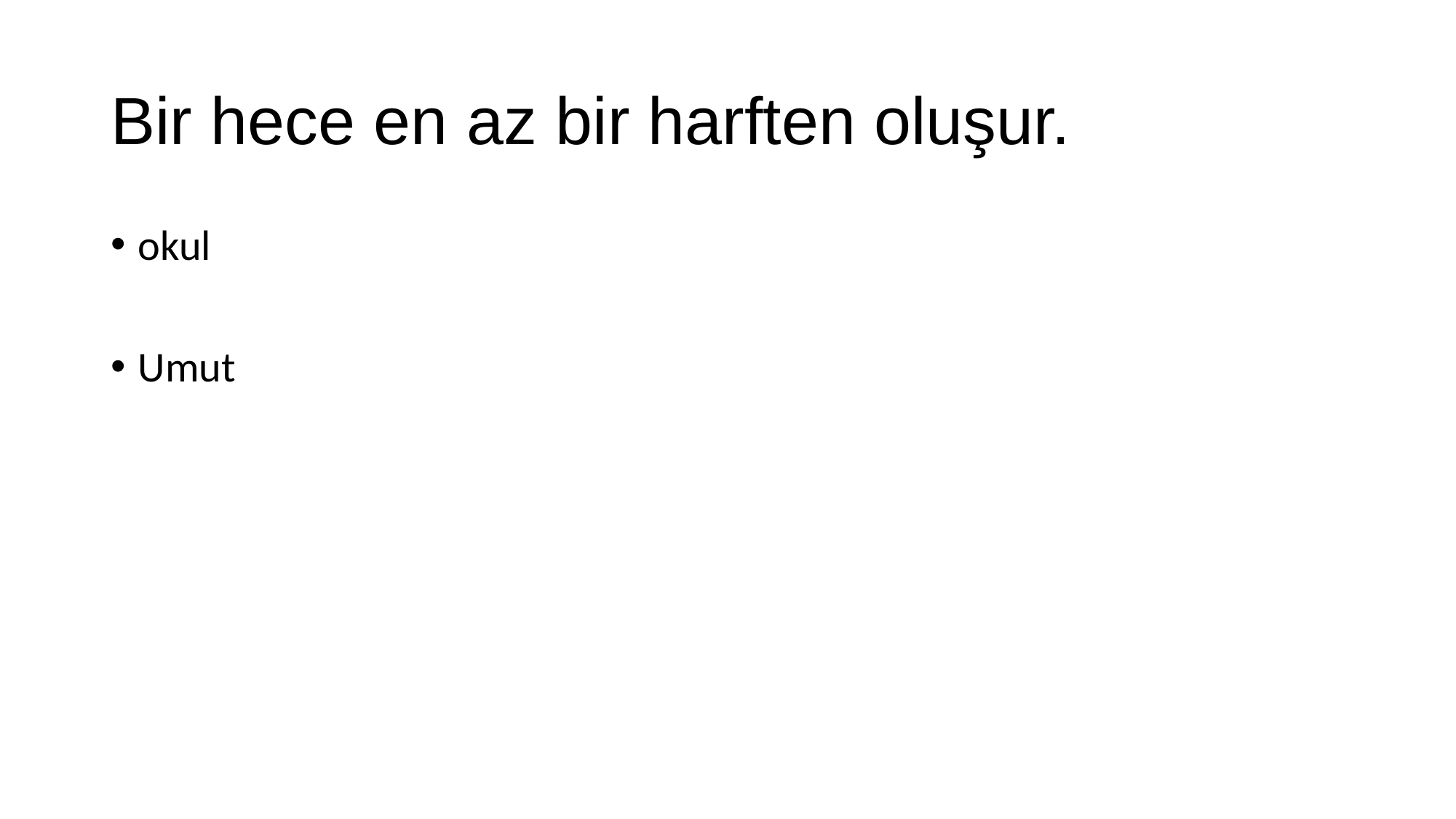

# Bir hece en az bir harften oluşur.
okul

Umut